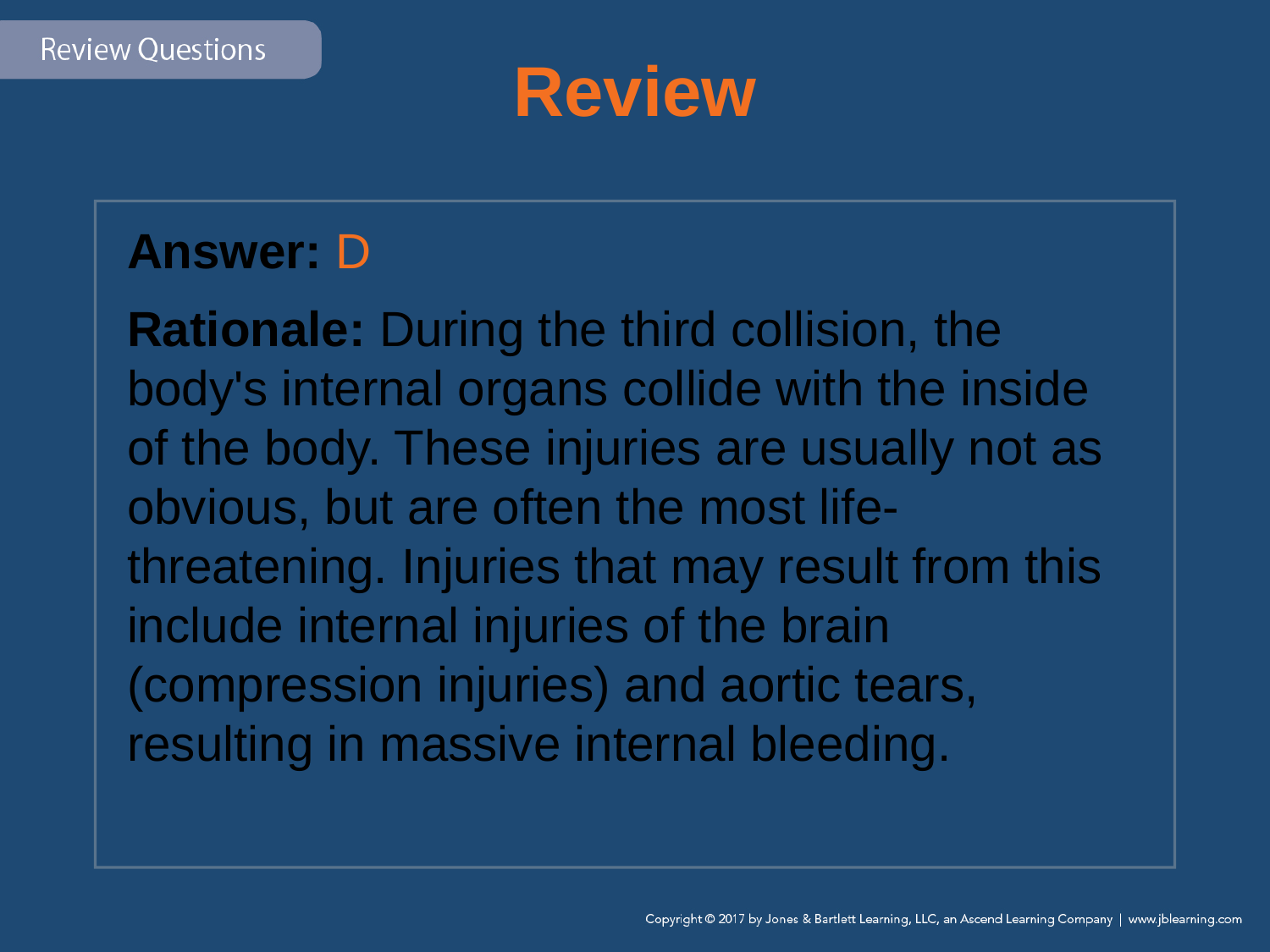

# Review
Answer: D
Rationale: During the third collision, the body's internal organs collide with the inside of the body. These injuries are usually not as obvious, but are often the most life-threatening. Injuries that may result from this include internal injuries of the brain (compression injuries) and aortic tears, resulting in massive internal bleeding.